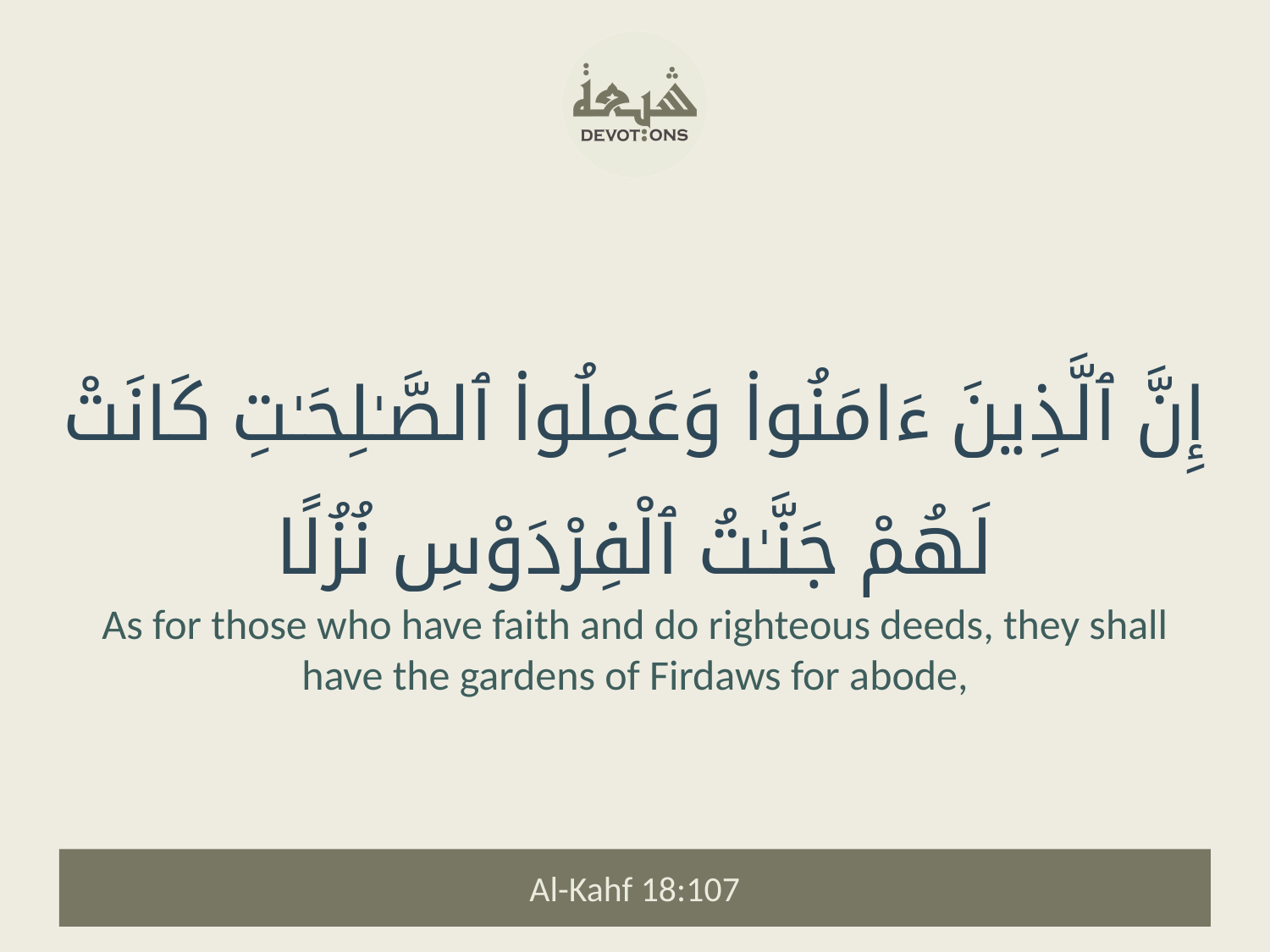

إِنَّ ٱلَّذِينَ ءَامَنُوا۟ وَعَمِلُوا۟ ٱلصَّـٰلِحَـٰتِ كَانَتْ لَهُمْ جَنَّـٰتُ ٱلْفِرْدَوْسِ نُزُلًا
As for those who have faith and do righteous deeds, they shall have the gardens of Firdaws for abode,
Al-Kahf 18:107